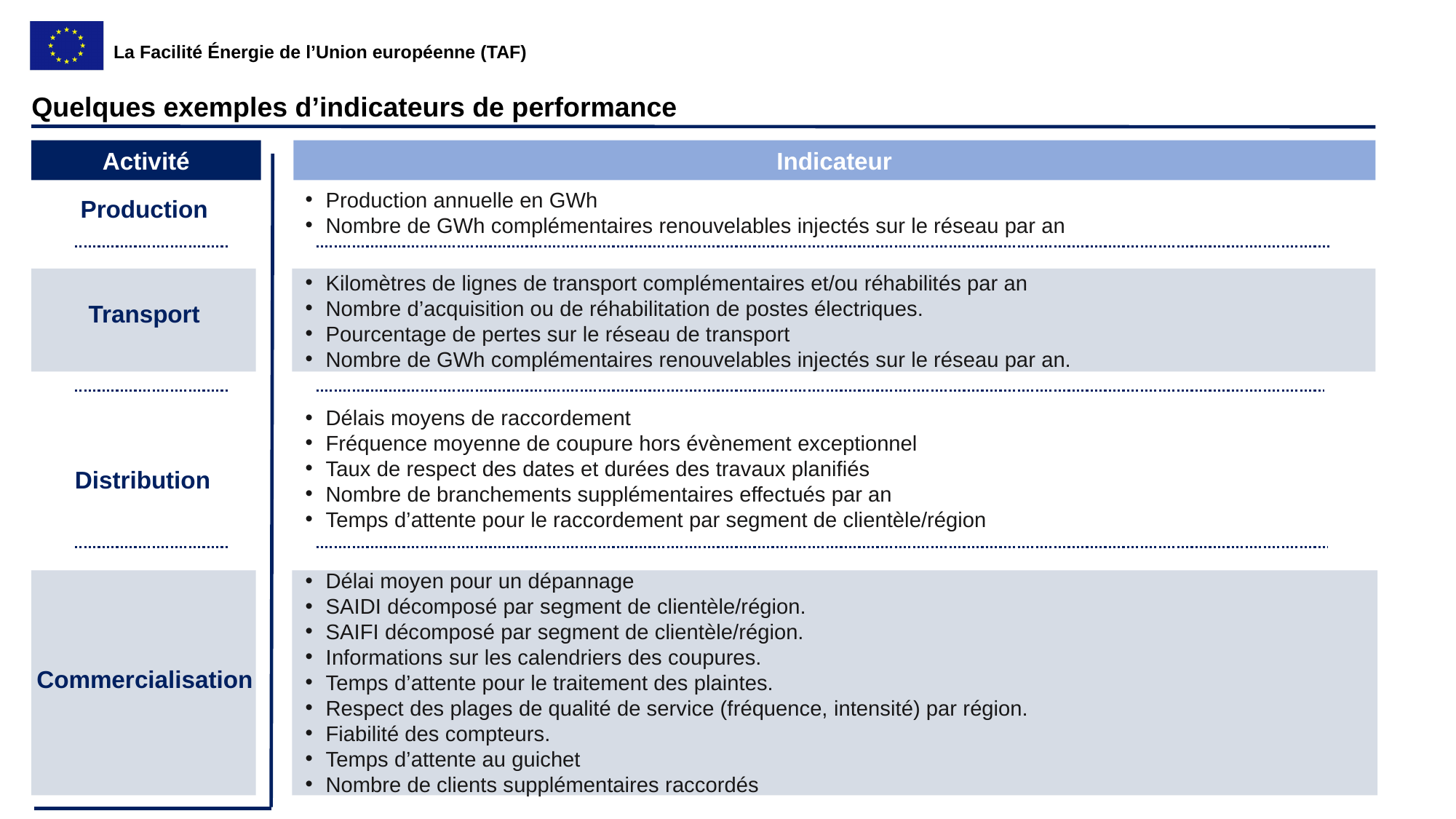

Quelques exemples d’indicateurs de performance
Activité
Indicateur

Production
Production annuelle en GWh
Nombre de GWh complémentaires renouvelables injectés sur le réseau par an
Kilomètres de lignes de transport complémentaires et/ou réhabilités par an
Nombre d’acquisition ou de réhabilitation de postes électriques.
Pourcentage de pertes sur le réseau de transport
Nombre de GWh complémentaires renouvelables injectés sur le réseau par an.

Transport
Délais moyens de raccordement
Fréquence moyenne de coupure hors évènement exceptionnel
Taux de respect des dates et durées des travaux planifiés
Nombre de branchements supplémentaires effectués par an
Temps d’attente pour le raccordement par segment de clientèle/région
Distribution
Délai moyen pour un dépannage
SAIDI décomposé par segment de clientèle/région.
SAIFI décomposé par segment de clientèle/région.
Informations sur les calendriers des coupures.
Temps d’attente pour le traitement des plaintes.
Respect des plages de qualité de service (fréquence, intensité) par région.
Fiabilité des compteurs.
Temps d’attente au guichet
Nombre de clients supplémentaires raccordés

Commercialisation